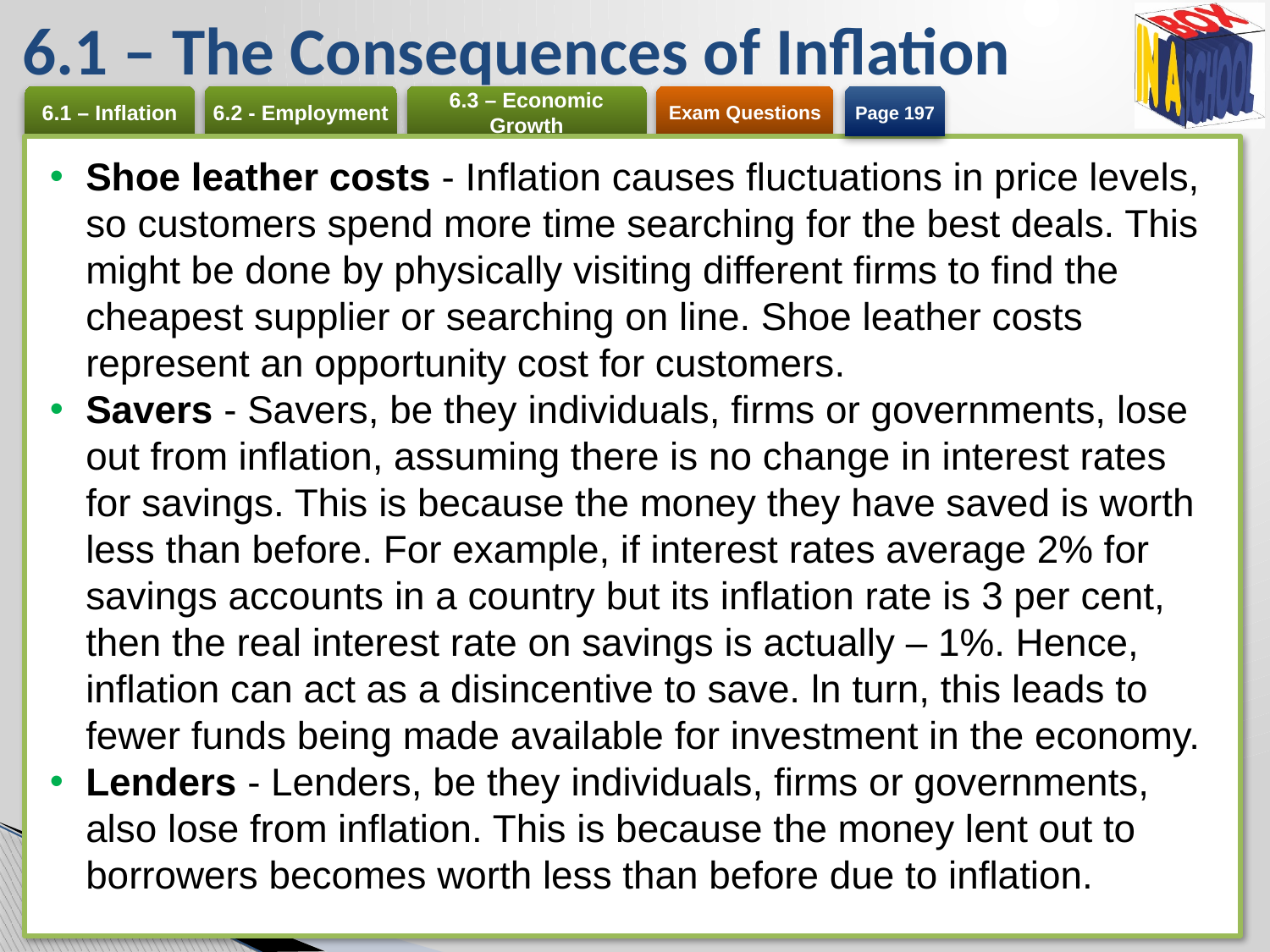

# 6.1 – The Consequences of Inflation
Page 197
Shoe leather costs - Inflation causes fluctuations in price levels, so customers spend more time searching for the best deals. This might be done by physically visiting different firms to find the cheapest supplier or searching on line. Shoe leather costs represent an opportunity cost for customers.
Savers - Savers, be they individuals, firms or governments, lose out from inflation, assuming there is no change in interest rates for savings. This is because the money they have saved is worth less than before. For example, if interest rates average 2% for savings accounts in a country but its inflation rate is 3 per cent, then the real interest rate on savings is actually – 1%. Hence, inflation can act as a disincentive to save. ln turn, this leads to fewer funds being made available for investment in the economy.
Lenders - Lenders, be they individuals, firms or governments, also lose from inflation. This is because the money lent out to borrowers becomes worth less than before due to inflation.